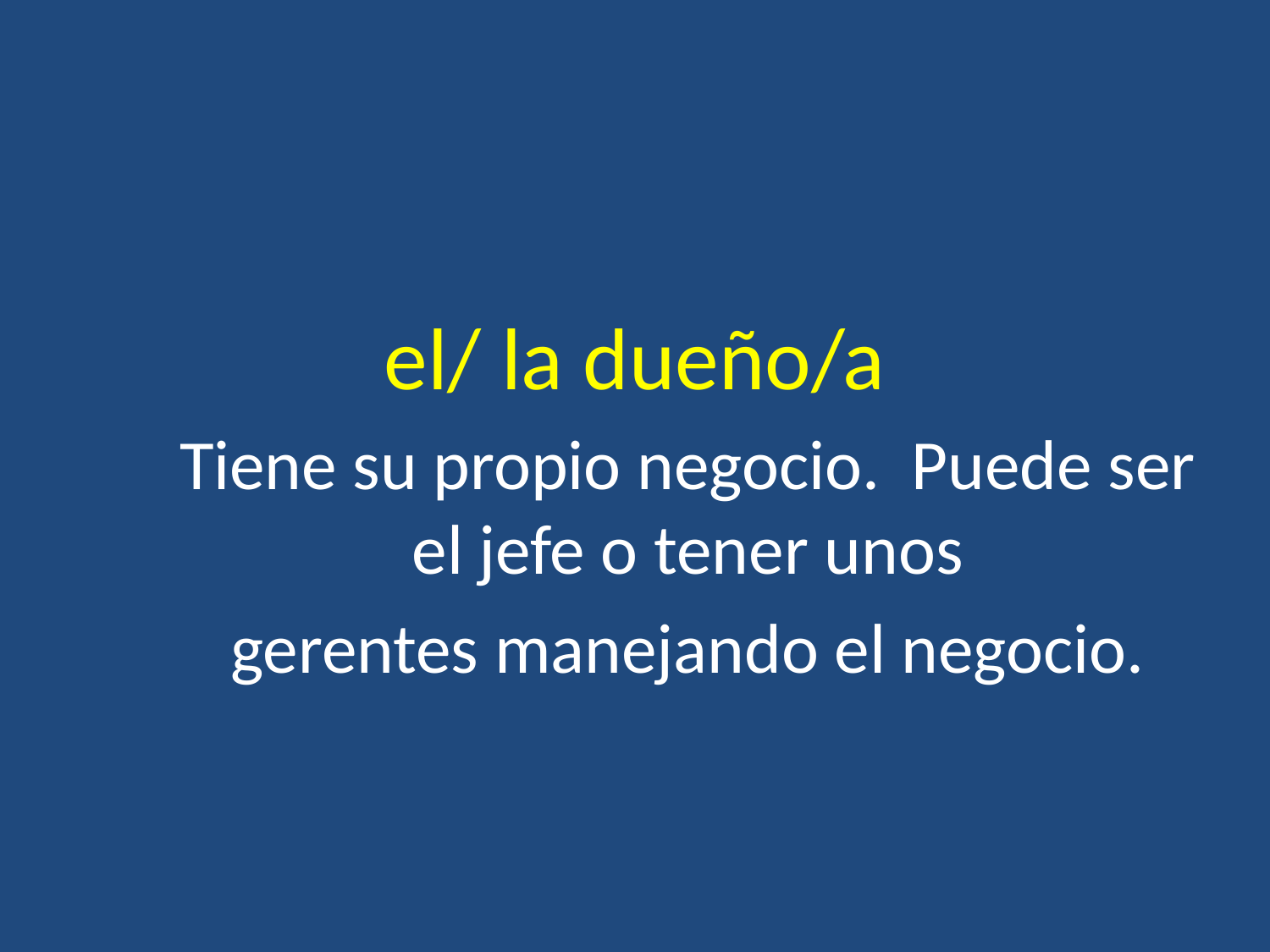

# el/ la dueño/a
Tiene su propio negocio.  Puede ser el jefe o tener unos
gerentes manejando el negocio.